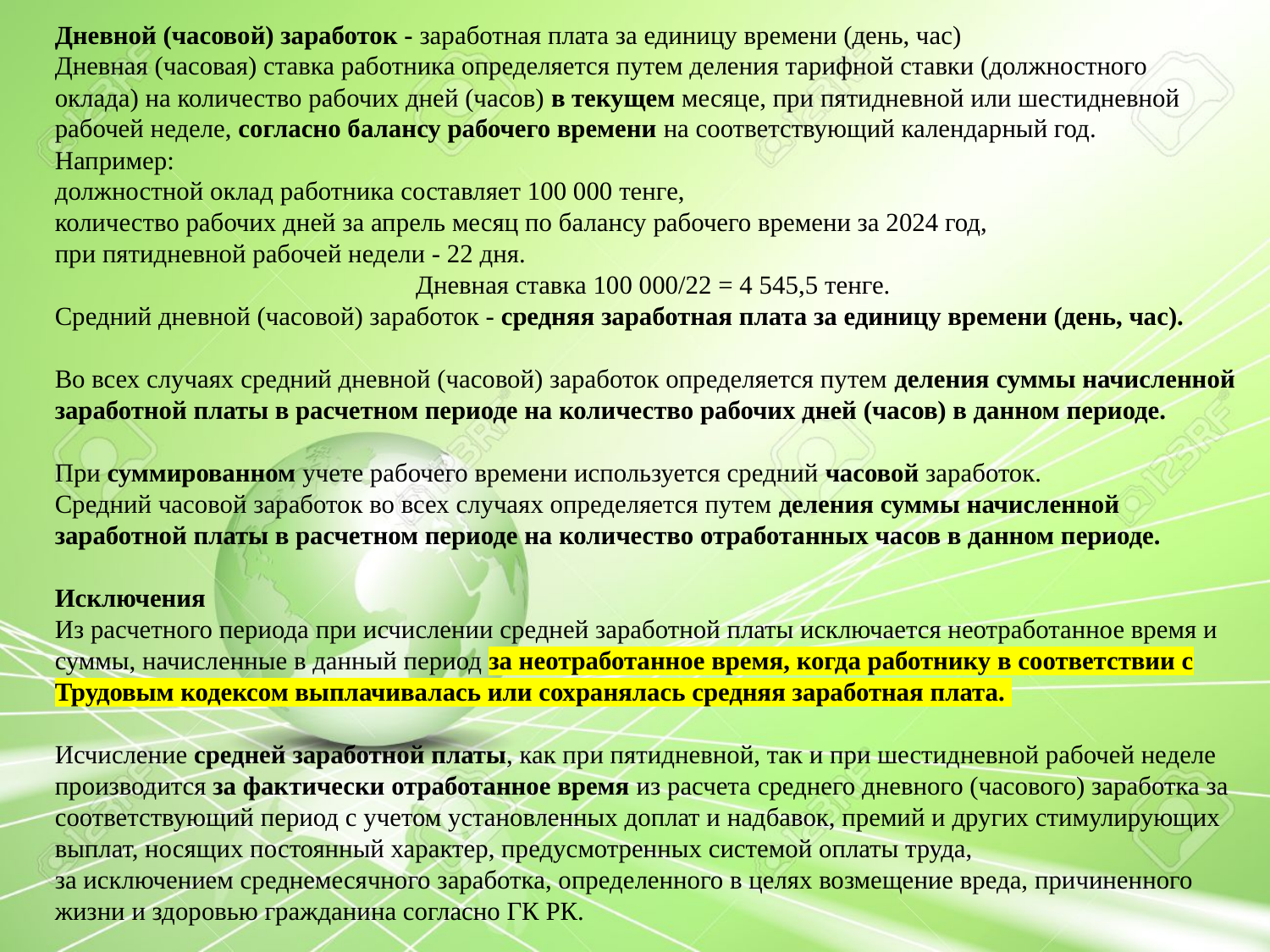

Дневной (часовой) заработок - заработная плата за единицу времени (день, час)
Дневная (часовая) ставка работника определяется путем деления тарифной ставки (должностного оклада) на количество рабочих дней (часов) в текущем месяце, при пятидневной или шестидневной рабочей неделе, согласно балансу рабочего времени на соответствующий календарный год.
Например:
должностной оклад работника составляет 100 000 тенге,
количество рабочих дней за апрель месяц по балансу рабочего времени за 2024 год,
при пятидневной рабочей недели - 22 дня.
                                                       Дневная ставка 100 000/22 = 4 545,5 тенге.
Средний дневной (часовой) заработок - средняя заработная плата за единицу времени (день, час).

Во всех случаях средний дневной (часовой) заработок определяется путем деления суммы начисленной заработной платы в расчетном периоде на количество рабочих дней (часов) в данном периоде.

При суммированном учете рабочего времени используется средний часовой заработок.
Средний часовой заработок во всех случаях определяется путем деления суммы начисленной заработной платы в расчетном периоде на количество отработанных часов в данном периоде.

Исключения
Из расчетного периода при исчислении средней заработной платы исключается неотработанное время и суммы, начисленные в данный период за неотработанное время, когда работнику в соответствии с Трудовым кодексом выплачивалась или сохранялась средняя заработная плата.

Исчисление средней заработной платы, как при пятидневной, так и при шестидневной рабочей неделе производится за фактически отработанное время из расчета среднего дневного (часового) заработка за соответствующий период с учетом установленных доплат и надбавок, премий и других стимулирующих выплат, носящих постоянный характер, предусмотренных системой оплаты труда,
за исключением среднемесячного заработка, определенного в целях возмещение вреда, причиненного жизни и здоровью гражданина согласно ГК РК.